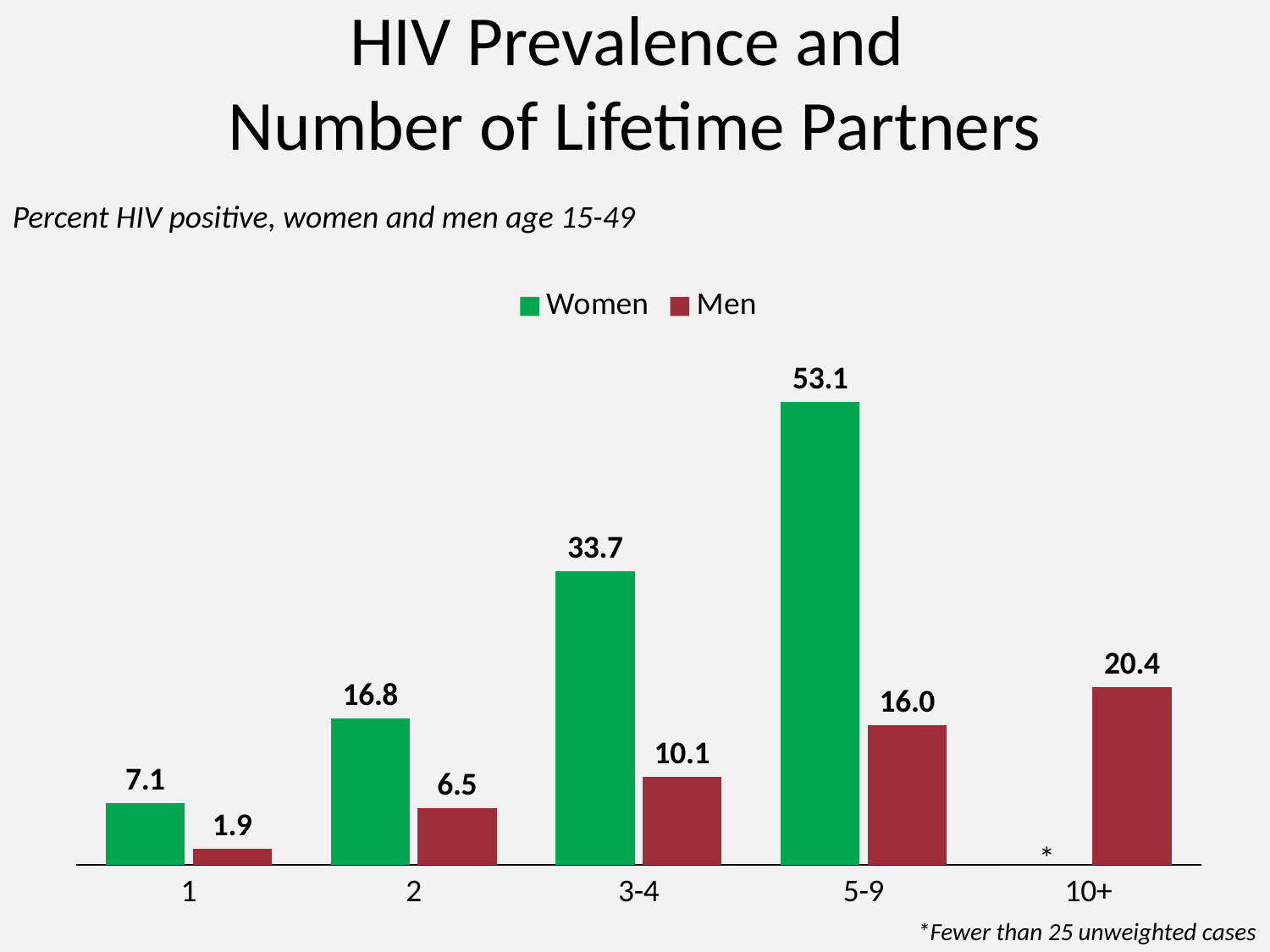

# HIV Prevalence and Number of Lifetime Partners
Percent HIV positive, women and men age 15-49

### Chart

| Category | Women | Men |
|---|---|---|
| 1 | 7.1 | 1.9000000000000001 |
| 2 | 16.8 | 6.5 |
| 3-4 | 33.7 | 10.1 |
| 5-9 | 53.1 | 16.0 |
| 10+ | 0.0 | 20.4 |
*Fewer than 25 unweighted cases